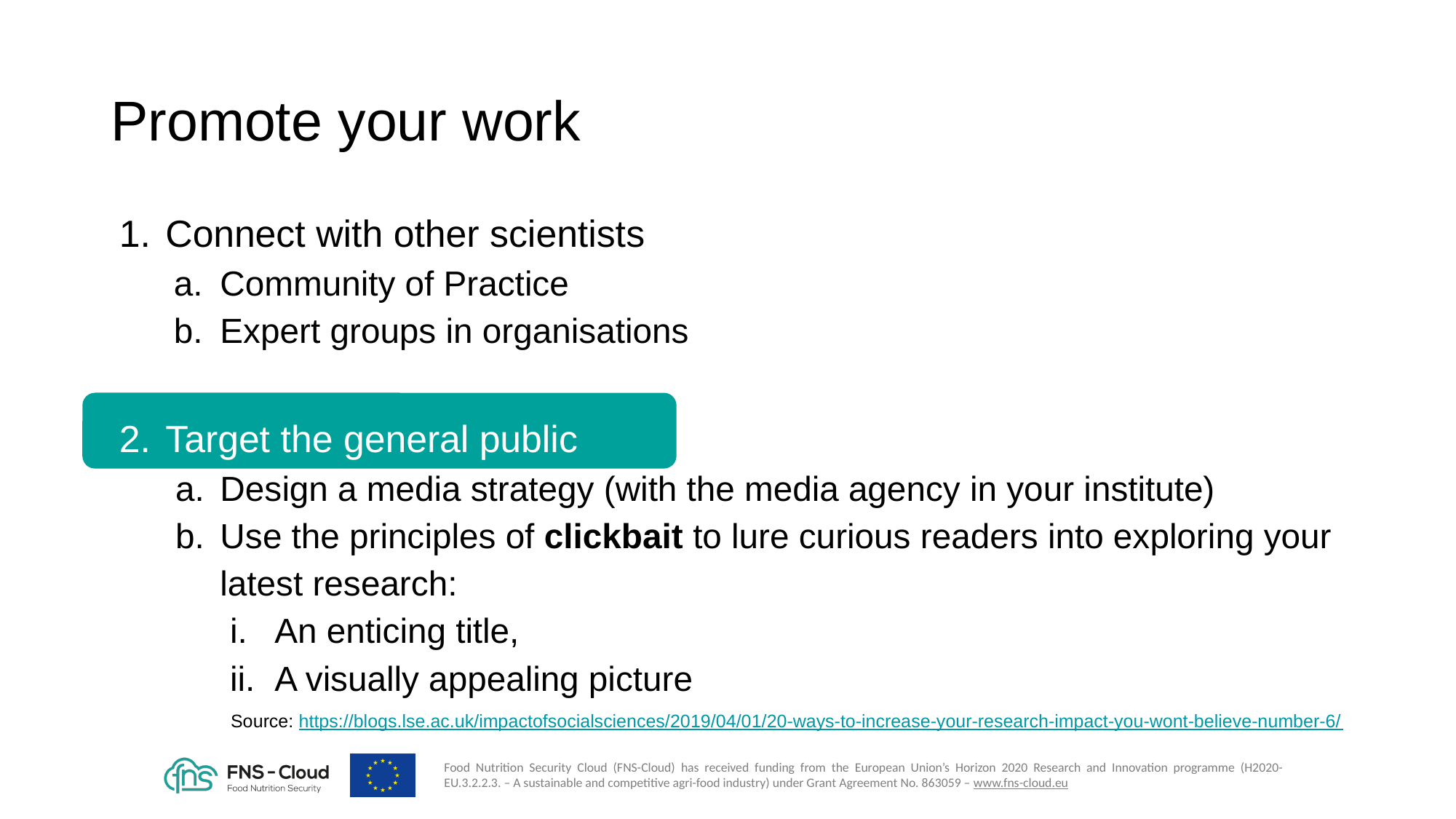

# Promote your work
Connect with other scientists
Community of Practice
Expert groups in organisations
Target the general public
Design a media strategy (with the media agency in your institute)
Use the principles of clickbait to lure curious readers into exploring your latest research:
An enticing title,
A visually appealing picture

Source: https://blogs.lse.ac.uk/impactofsocialsciences/2019/04/01/20-ways-to-increase-your-research-impact-you-wont-believe-number-6/